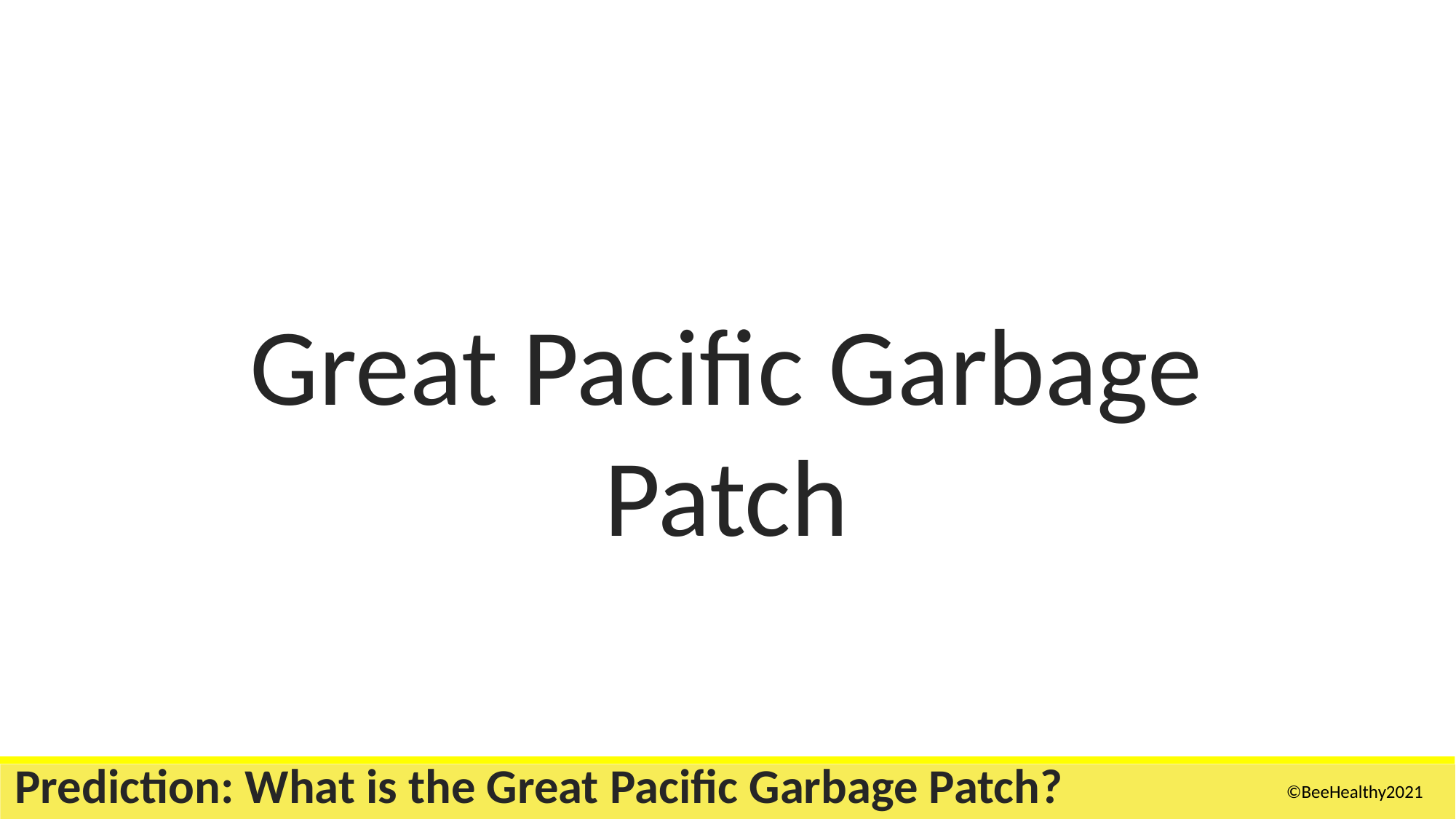

Great Pacific Garbage Patch
Prediction: What is the Great Pacific Garbage Patch?